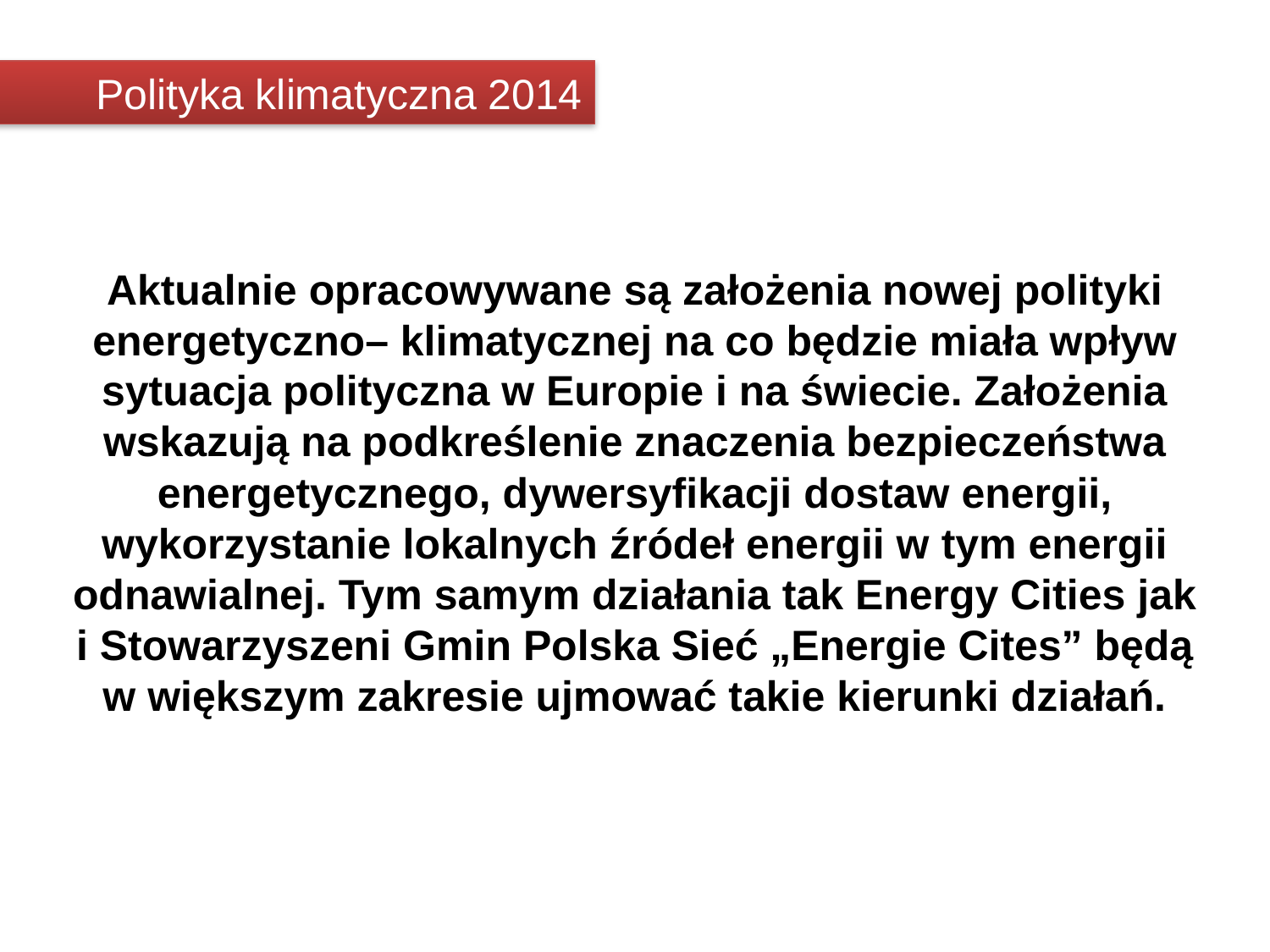

Polityka klimatyczna 2014
Aktualnie opracowywane są założenia nowej polityki energetyczno– klimatycznej na co będzie miała wpływ sytuacja polityczna w Europie i na świecie. Założenia wskazują na podkreślenie znaczenia bezpieczeństwa energetycznego, dywersyfikacji dostaw energii, wykorzystanie lokalnych źródeł energii w tym energii odnawialnej. Tym samym działania tak Energy Cities jak i Stowarzyszeni Gmin Polska Sieć „Energie Cites” będą w większym zakresie ujmować takie kierunki działań.